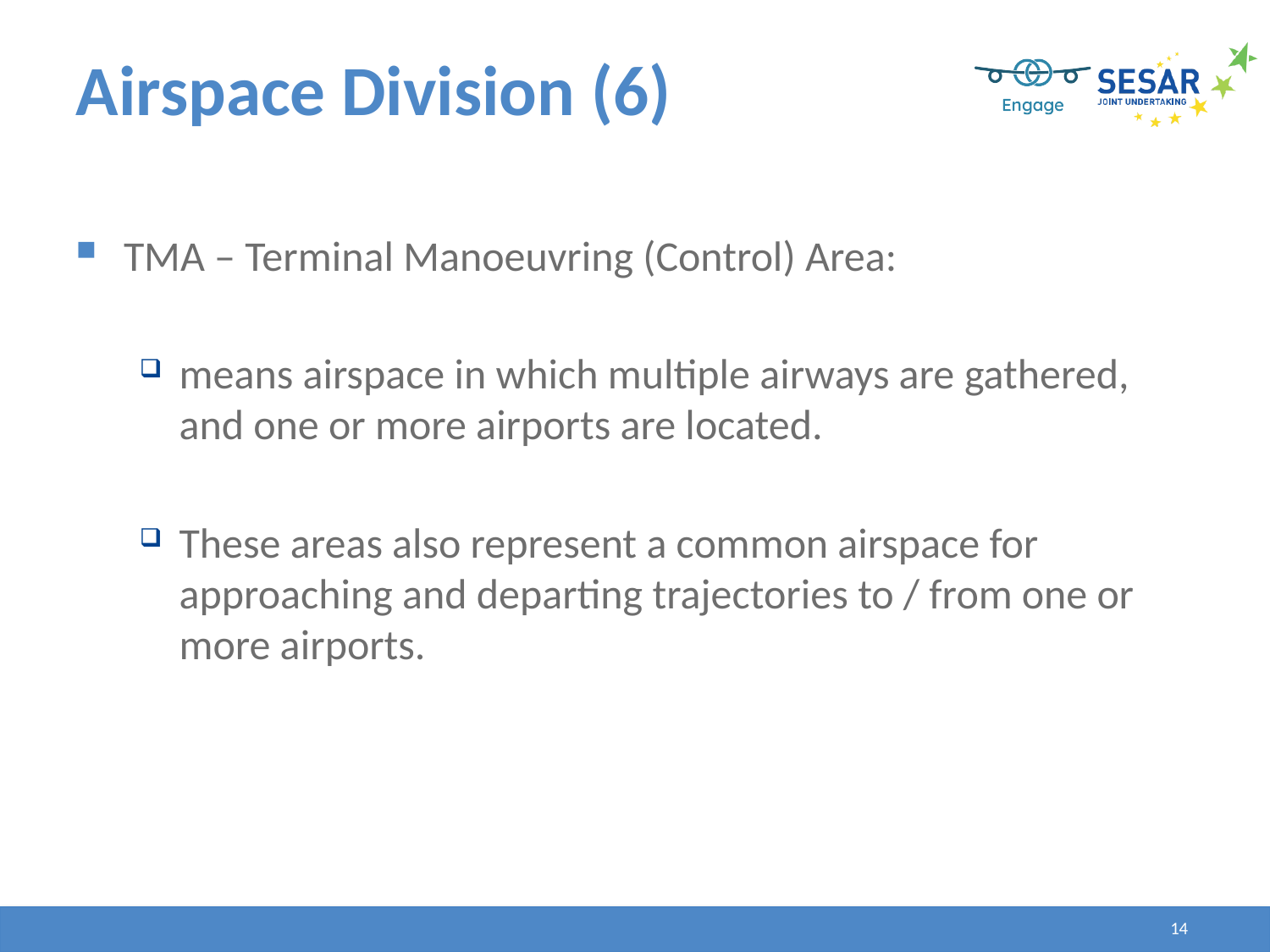

Airspace Division (6)
TMA – Terminal Manoeuvring (Control) Area:

means airspace in which multiple airways are gathered,  and one or more airports are located.

These areas also represent a common airspace for approaching and departing trajectories to / from one or more airports.
14